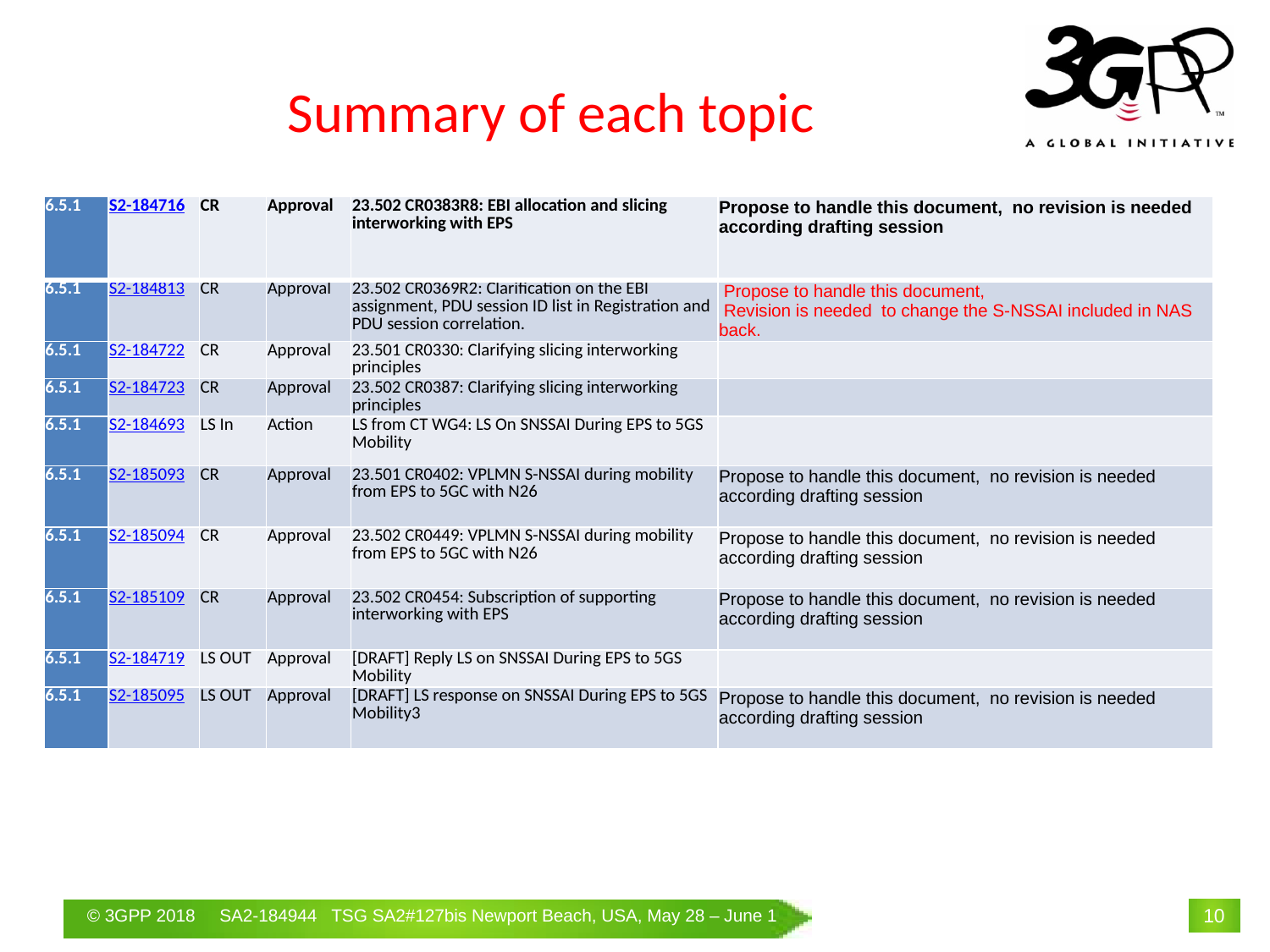

# Summary of each topic
| 6.5.1 | S2-184716 | CR | Approval | 23.502 CR0383R8: EBI allocation and slicing interworking with EPS | Propose to handle this document, no revision is needed according drafting session |
| --- | --- | --- | --- | --- | --- |
| 6.5.1 | S2-184813 | CR | Approval | 23.502 CR0369R2: Clarification on the EBI assignment, PDU session ID list in Registration and PDU session correlation. | Propose to handle this document, Revision is needed to change the S-NSSAI included in NAS back. |
| 6.5.1 | S2-184722 | CR | Approval | 23.501 CR0330: Clarifying slicing interworking principles |  |
| 6.5.1 | S2-184723 | CR | Approval | 23.502 CR0387: Clarifying slicing interworking principles |  |
| 6.5.1 | S2-184693 | LS In | Action | LS from CT WG4: LS On SNSSAI During EPS to 5GS Mobility |  |
| 6.5.1 | S2-185093 | CR | Approval | 23.501 CR0402: VPLMN S-NSSAI during mobility from EPS to 5GC with N26 | Propose to handle this document, no revision is needed according drafting session |
| 6.5.1 | S2-185094 | CR | Approval | 23.502 CR0449: VPLMN S-NSSAI during mobility from EPS to 5GC with N26 | Propose to handle this document, no revision is needed according drafting session |
| 6.5.1 | S2-185109 | CR | Approval | 23.502 CR0454: Subscription of supporting interworking with EPS | Propose to handle this document, no revision is needed according drafting session |
| 6.5.1 | S2-184719 | LS OUT | Approval | [DRAFT] Reply LS on SNSSAI During EPS to 5GS Mobility |  |
| 6.5.1 | S2-185095 | LS OUT | Approval | [DRAFT] LS response on SNSSAI During EPS to 5GS Mobility3 | Propose to handle this document, no revision is needed according drafting session |